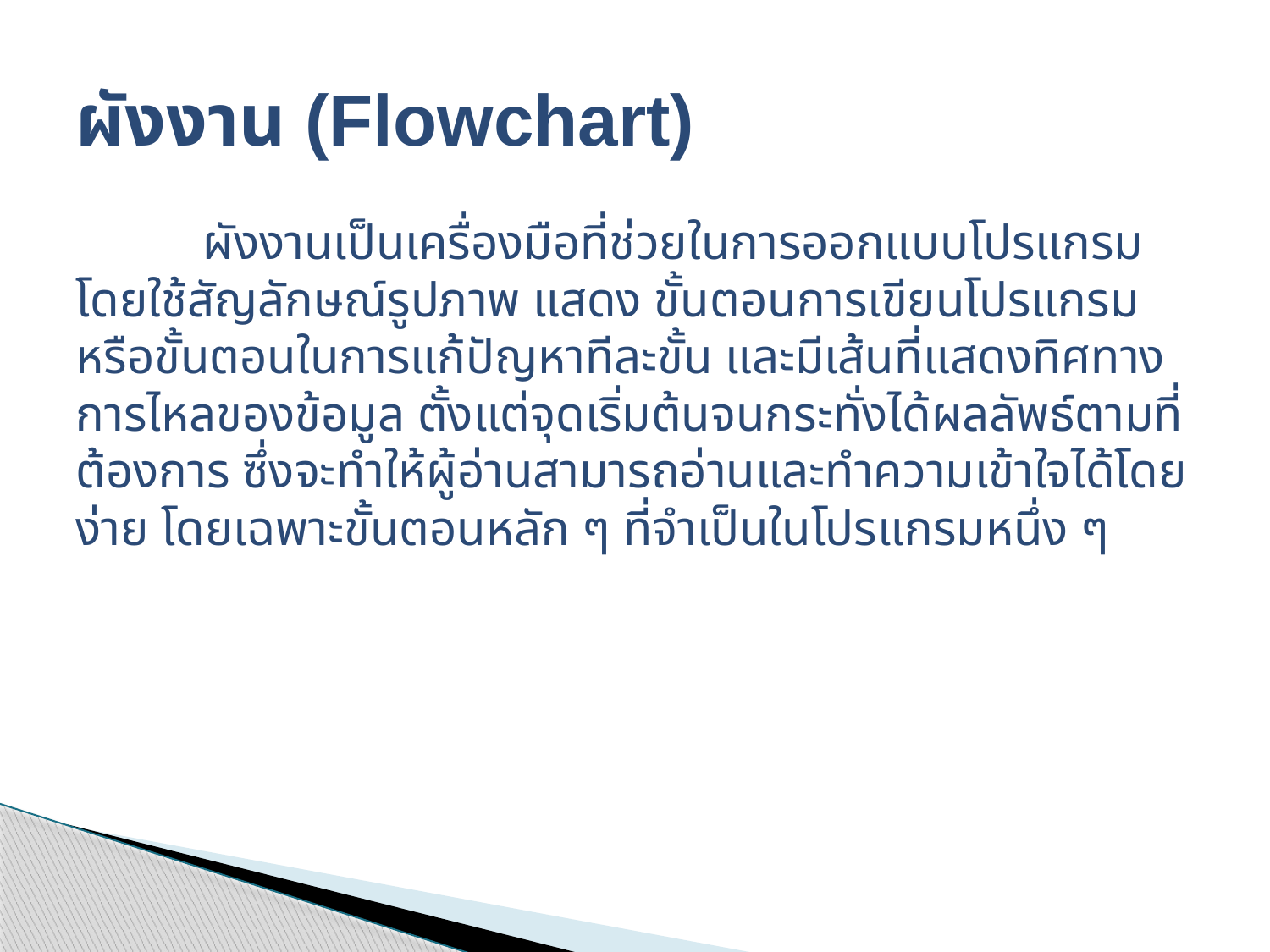

# ผังงาน (Flowchart)
	ผังงานเป็นเครื่องมือที่ช่วยในการออกแบบโปรแกรม โดยใช้สัญลักษณ์รูปภาพ แสดง ขั้นตอนการเขียนโปรแกรม หรือขั้นตอนในการแก้ปัญหาทีละขั้น และมีเส้นที่แสดงทิศทางการไหลของข้อมูล ตั้งแต่จุดเริ่มต้นจนกระทั่งได้ผลลัพธ์ตามที่ต้องการ ซึ่งจะทำให้ผู้อ่านสามารถอ่านและทำความเข้าใจได้โดยง่าย โดยเฉพาะขั้นตอนหลัก ๆ ที่จำเป็นในโปรแกรมหนึ่ง ๆ